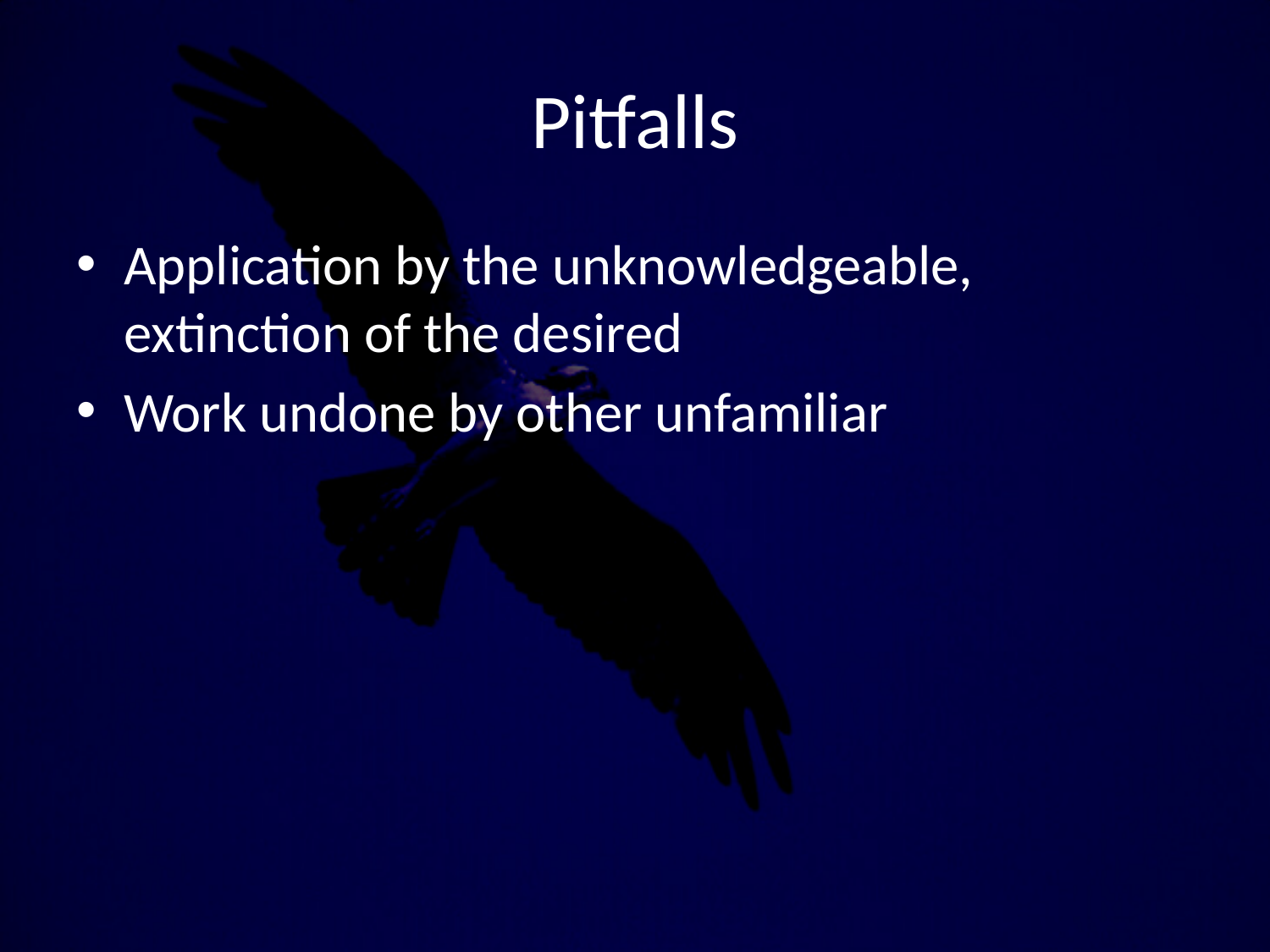

# Pitfalls
Application by the unknowledgeable, extinction of the desired
Work undone by other unfamiliar